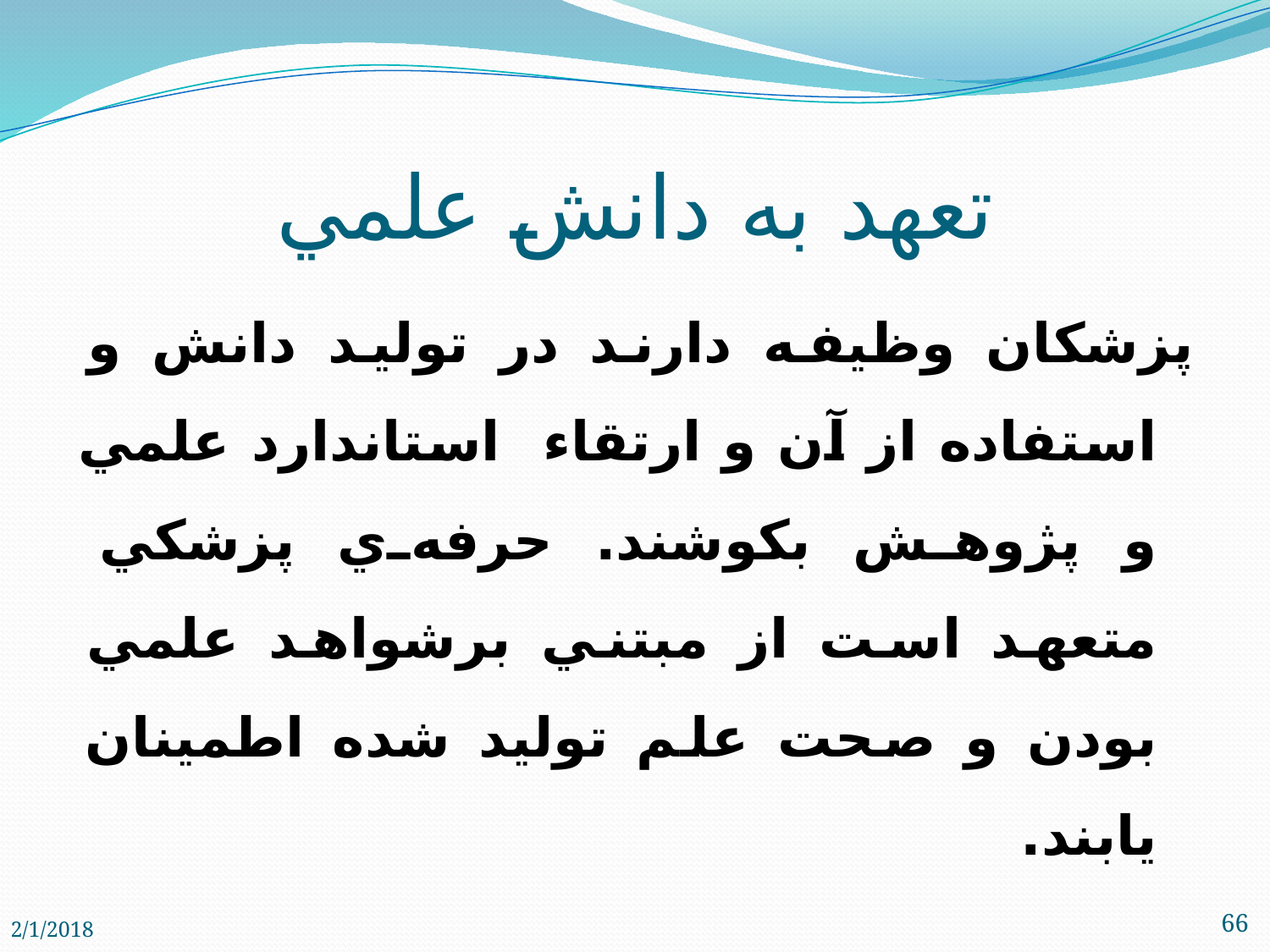

# تعهد به دانش علمي
پزشكان وظيفه دارند در توليد دانش و استفاده از آن و ارتقاء  استاندارد علمي و پژوهش بکوشند. حرفه‌ي پزشكي متعهد است از مبتني برشواهد علمي بودن و صحت علم توليد شده اطمينان يابند.
2/1/2018
66